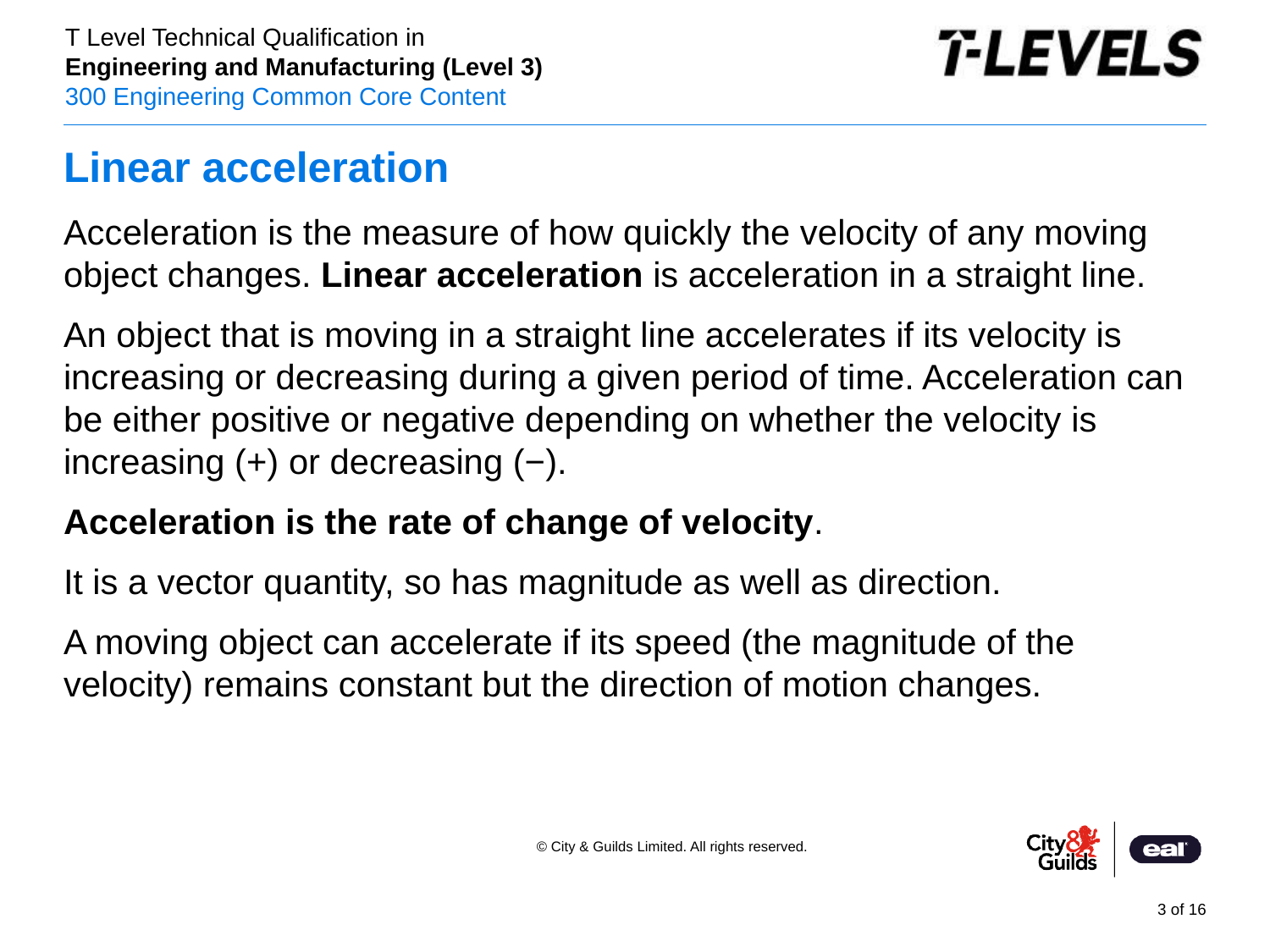

# Linear acceleration
Acceleration is the measure of how quickly the velocity of any moving object changes. Linear acceleration is acceleration in a straight line.
An object that is moving in a straight line accelerates if its velocity is increasing or decreasing during a given period of time. Acceleration can be either positive or negative depending on whether the velocity is increasing (+) or decreasing (−).
Acceleration is the rate of change of velocity.
It is a vector quantity, so has magnitude as well as direction.
A moving object can accelerate if its speed (the magnitude of the velocity) remains constant but the direction of motion changes.